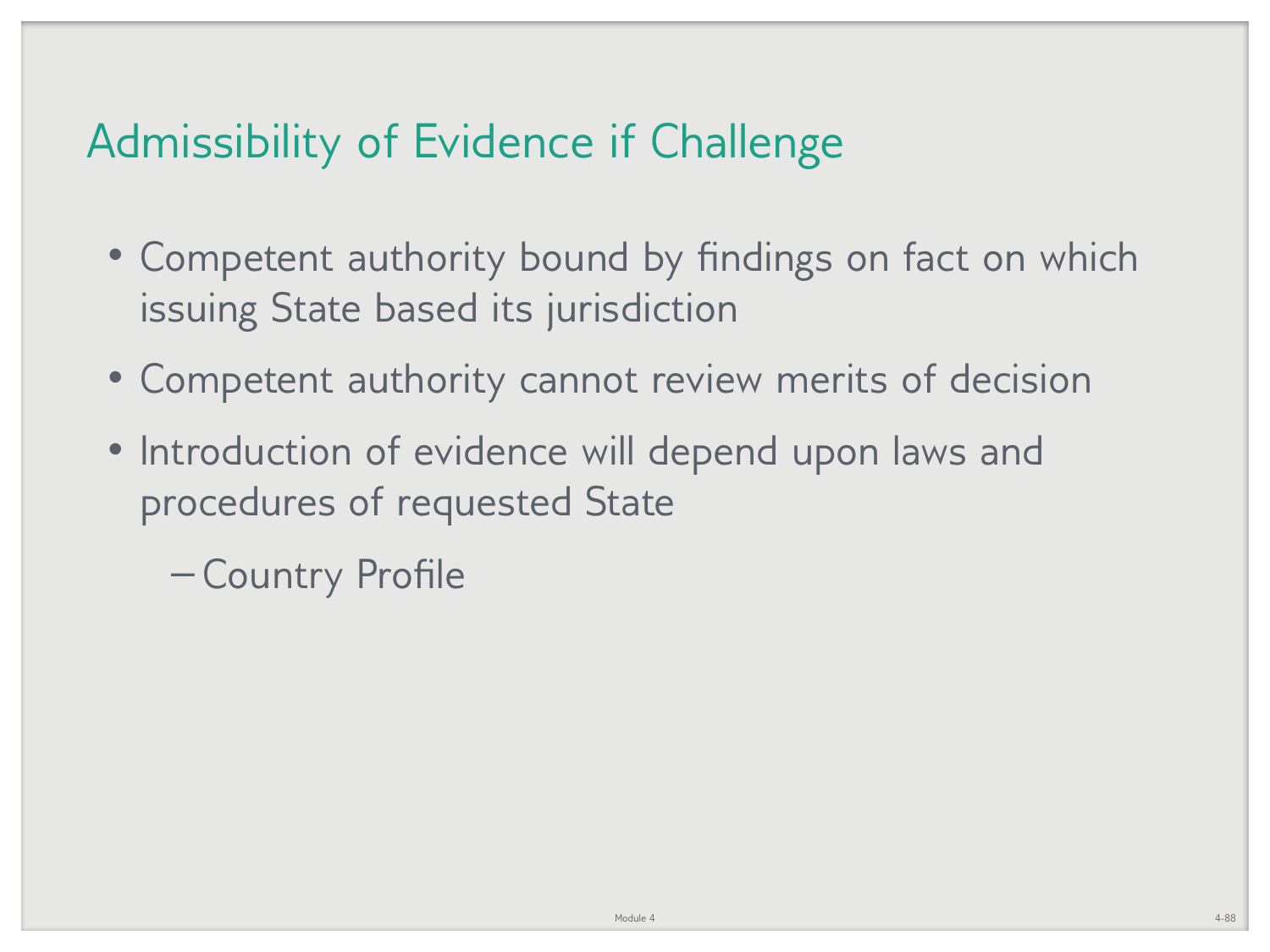

# Admissibility of Evidence if Challenge
Competent authority bound by findings on fact on which issuing State based its jurisdiction
Competent authority cannot review merits of decision
Introduction of evidence will depend upon laws and procedures of requested State
Country Profile

Module 4
4-88